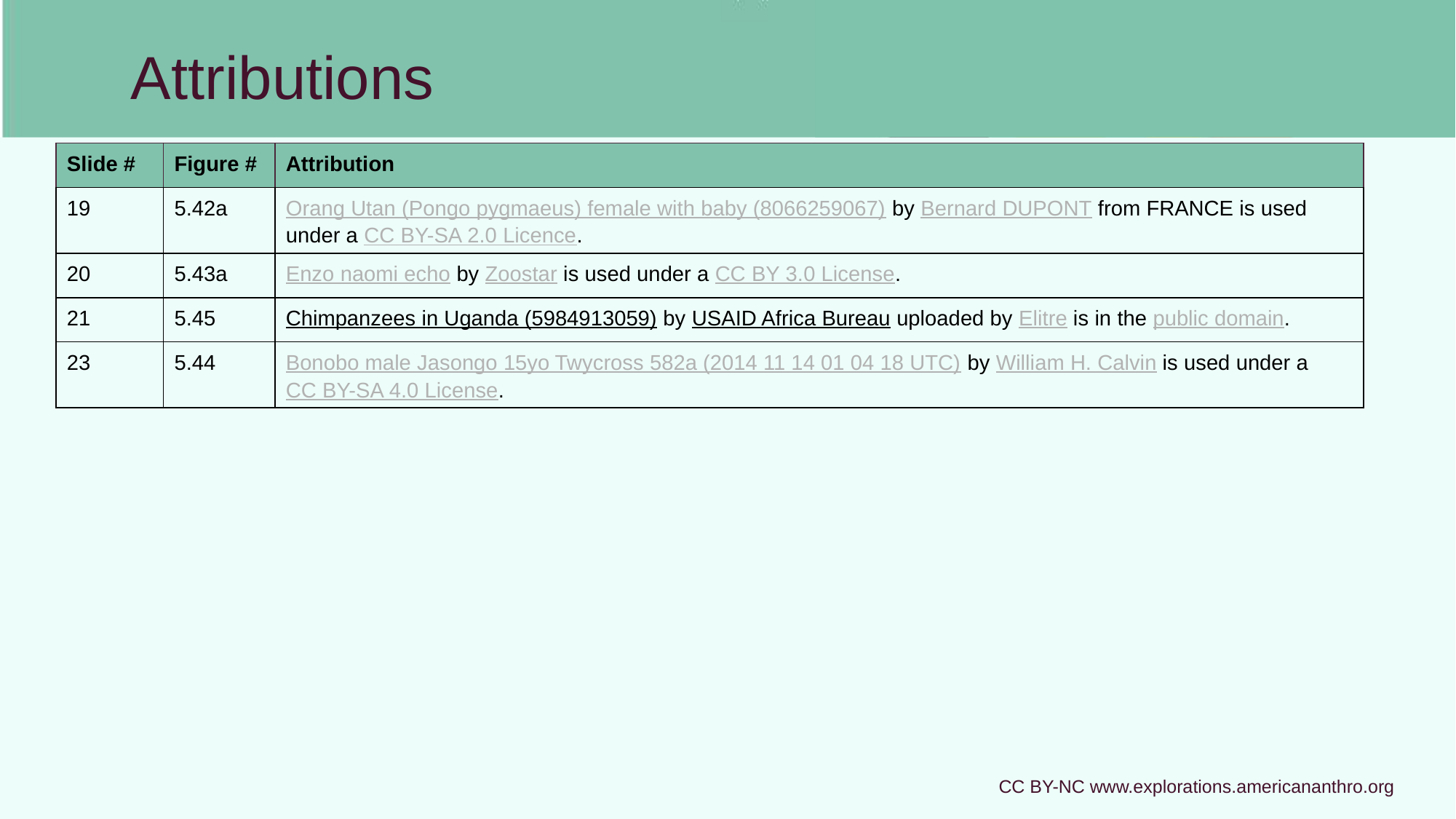

# Attributions
| Slide # | Figure # | Attribution |
| --- | --- | --- |
| 19 | 5.42a | Orang Utan (Pongo pygmaeus) female with baby (8066259067) by Bernard DUPONT from FRANCE is used under a CC BY-SA 2.0 Licence. |
| 20 | 5.43a | Enzo naomi echo by Zoostar is used under a CC BY 3.0 License. |
| 21 | 5.45 | Chimpanzees in Uganda (5984913059) by USAID Africa Bureau uploaded by Elitre is in the public domain. |
| 23 | 5.44 | Bonobo male Jasongo 15yo Twycross 582a (2014 11 14 01 04 18 UTC) by William H. Calvin is used under a CC BY-SA 4.0 License. |